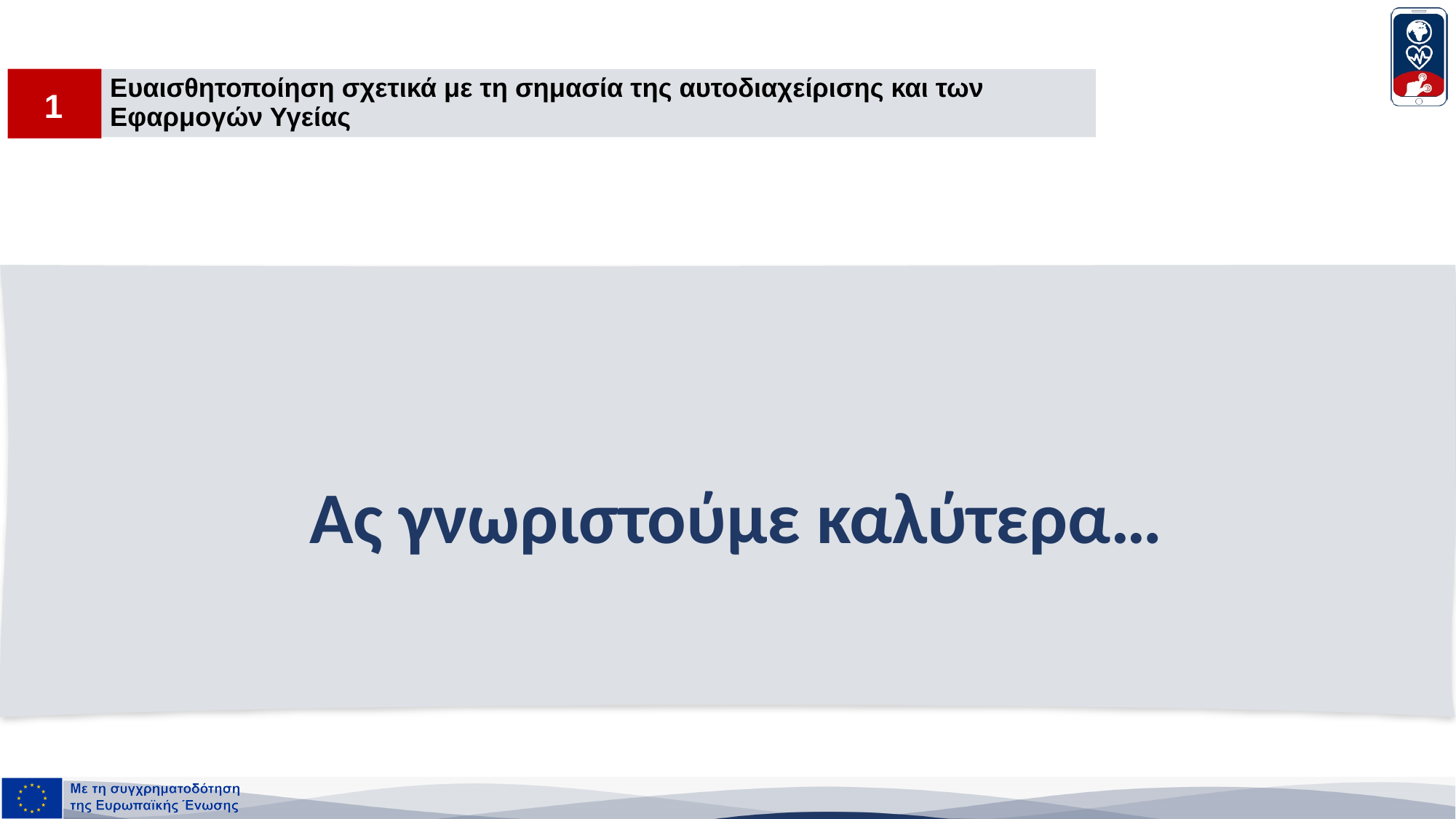

1

Ευαισθητοποίηση σχετικά με τη σημασία της αυτοδιαχείρισης και των Εφαρμογών Υγείας
10
1
# Ας γνωριστούμε καλύτερα…